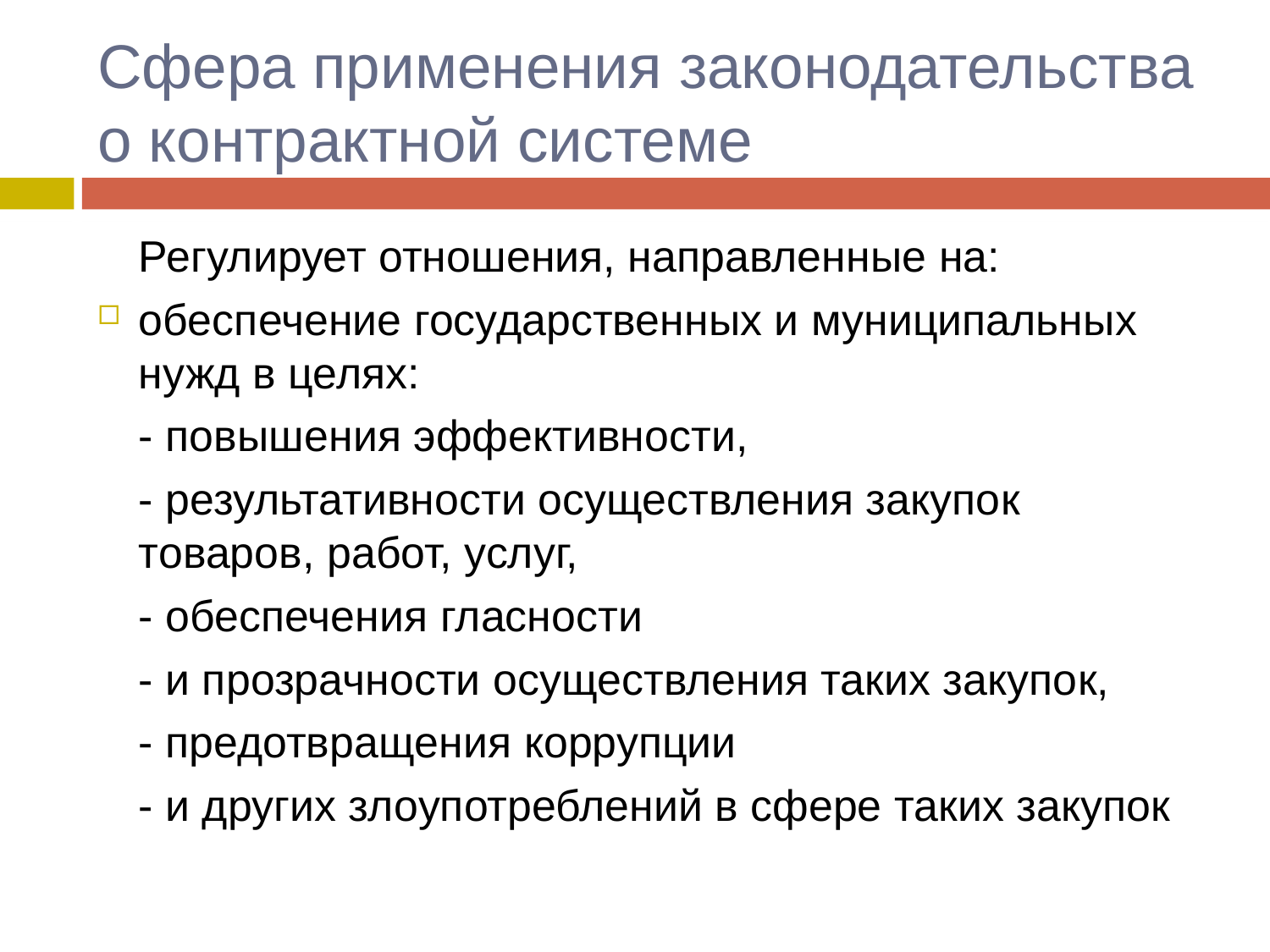

# Сфера применения законодательства о контрактной системе
	Регулирует отношения, направленные на:
обеспечение государственных и муниципальных нужд в целях:
	- повышения эффективности,
	- результативности осуществления закупок товаров, работ, услуг,
	- обеспечения гласности
	- и прозрачности осуществления таких закупок,
	- предотвращения коррупции
	- и других злоупотреблений в сфере таких закупок